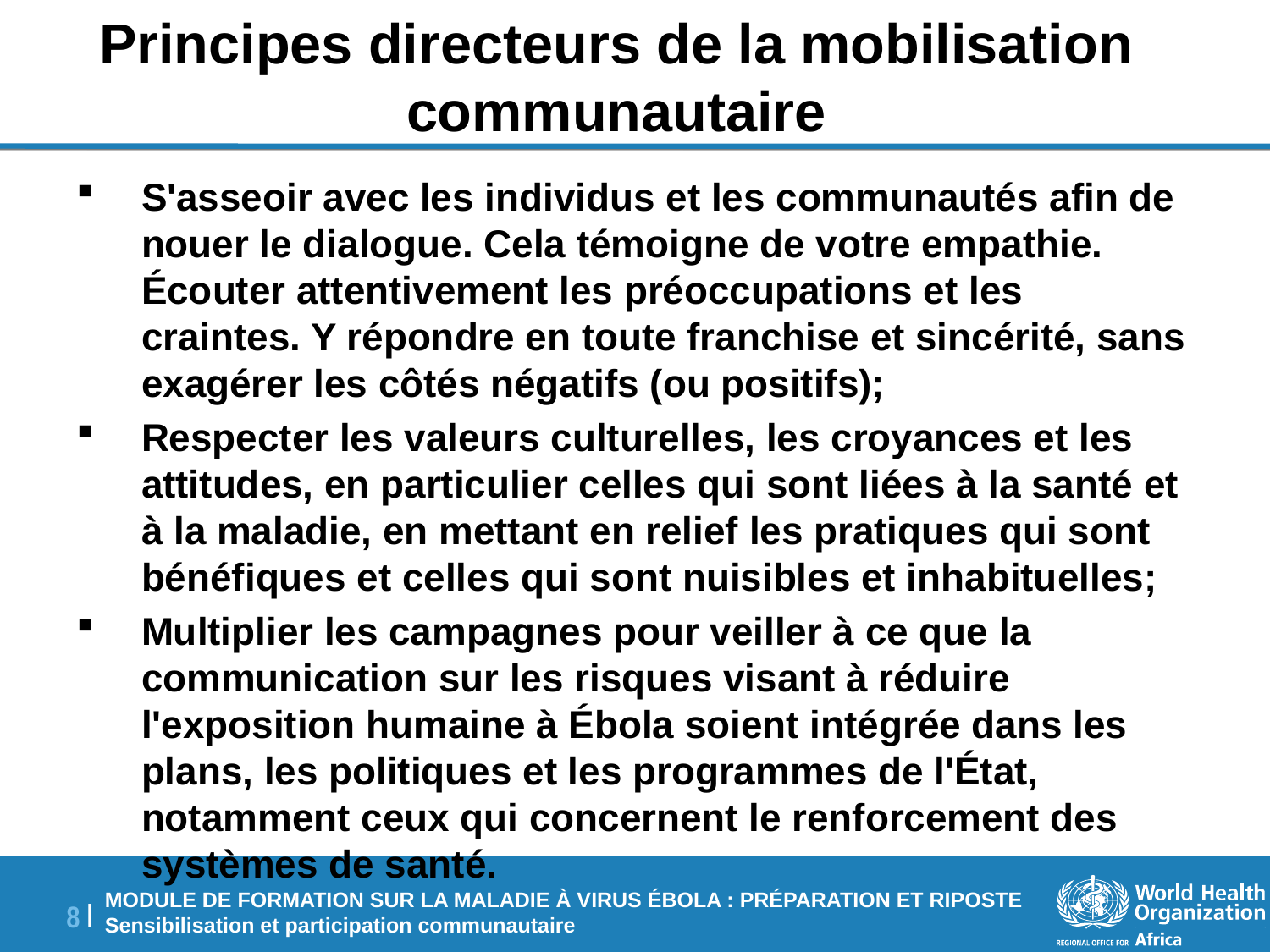

# Principes directeurs de la mobilisation communautaire
S'asseoir avec les individus et les communautés afin de nouer le dialogue. Cela témoigne de votre empathie. Écouter attentivement les préoccupations et les craintes. Y répondre en toute franchise et sincérité, sans exagérer les côtés négatifs (ou positifs);
Respecter les valeurs culturelles, les croyances et les attitudes, en particulier celles qui sont liées à la santé et à la maladie, en mettant en relief les pratiques qui sont bénéfiques et celles qui sont nuisibles et inhabituelles;
Multiplier les campagnes pour veiller à ce que la communication sur les risques visant à réduire l'exposition humaine à Ébola soient intégrée dans les plans, les politiques et les programmes de l'État, notamment ceux qui concernent le renforcement des systèmes de santé.